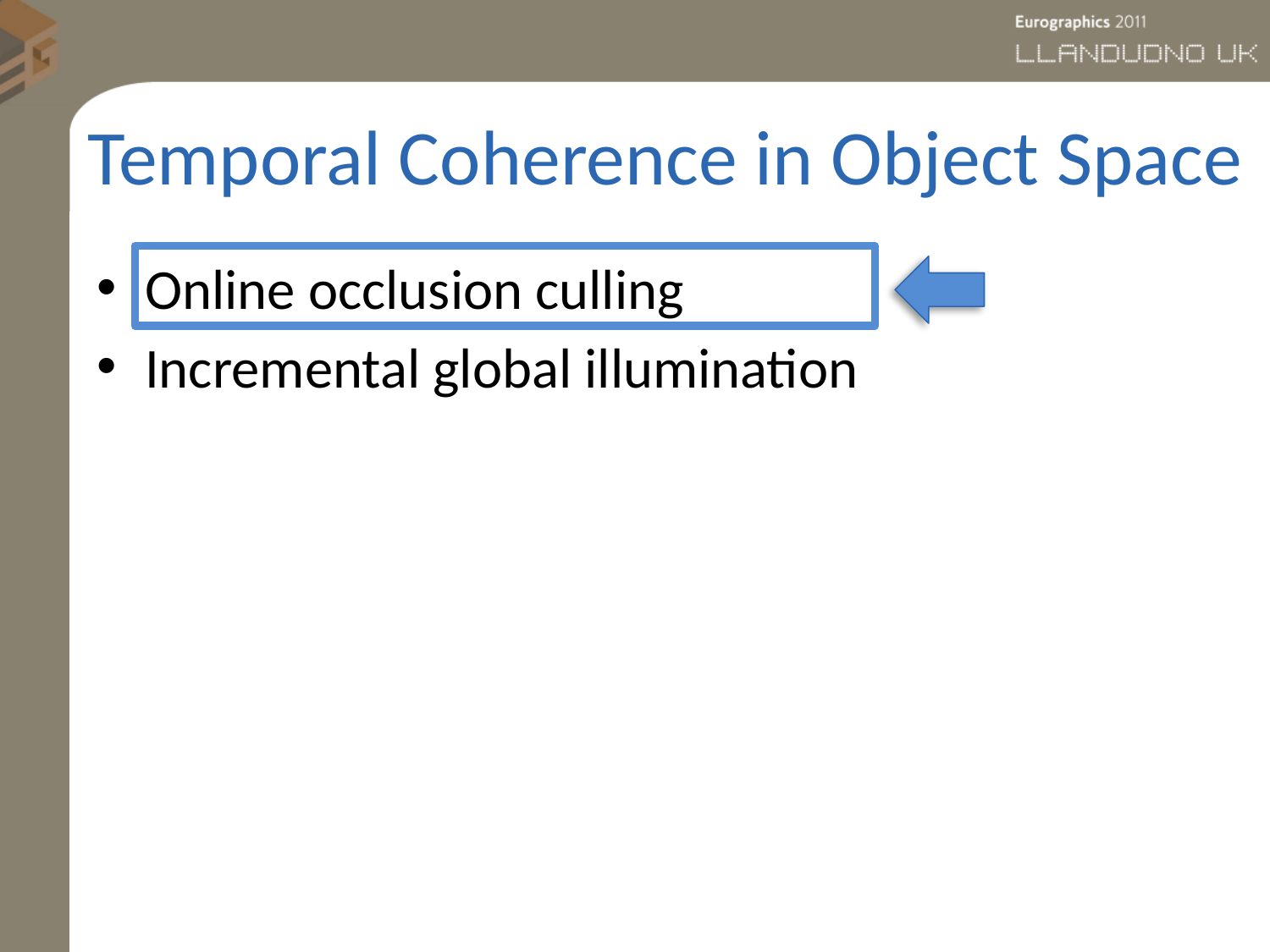

# Temporal Coherence in Object Space
Online occlusion culling
Incremental global illumination